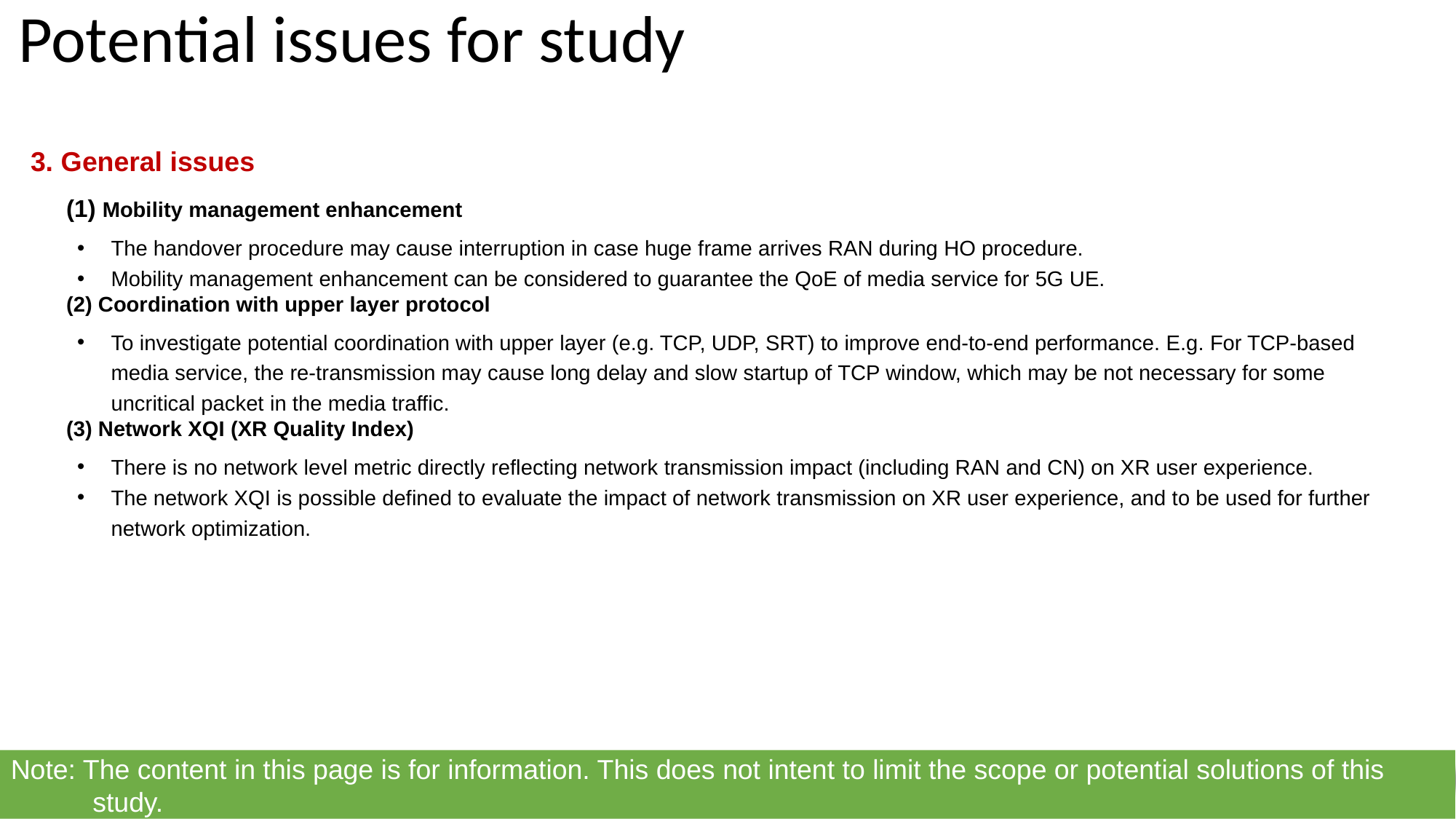

# Potential issues for study
3. General issues
(1) Mobility management enhancement
The handover procedure may cause interruption in case huge frame arrives RAN during HO procedure.
Mobility management enhancement can be considered to guarantee the QoE of media service for 5G UE.
(2) Coordination with upper layer protocol
To investigate potential coordination with upper layer (e.g. TCP, UDP, SRT) to improve end-to-end performance. E.g. For TCP-based media service, the re-transmission may cause long delay and slow startup of TCP window, which may be not necessary for some uncritical packet in the media traffic.
(3) Network XQI (XR Quality Index)
There is no network level metric directly reflecting network transmission impact (including RAN and CN) on XR user experience.
The network XQI is possible defined to evaluate the impact of network transmission on XR user experience, and to be used for further network optimization.

Note: The content in this page is for information. This does not intent to limit the scope or potential solutions of this study.